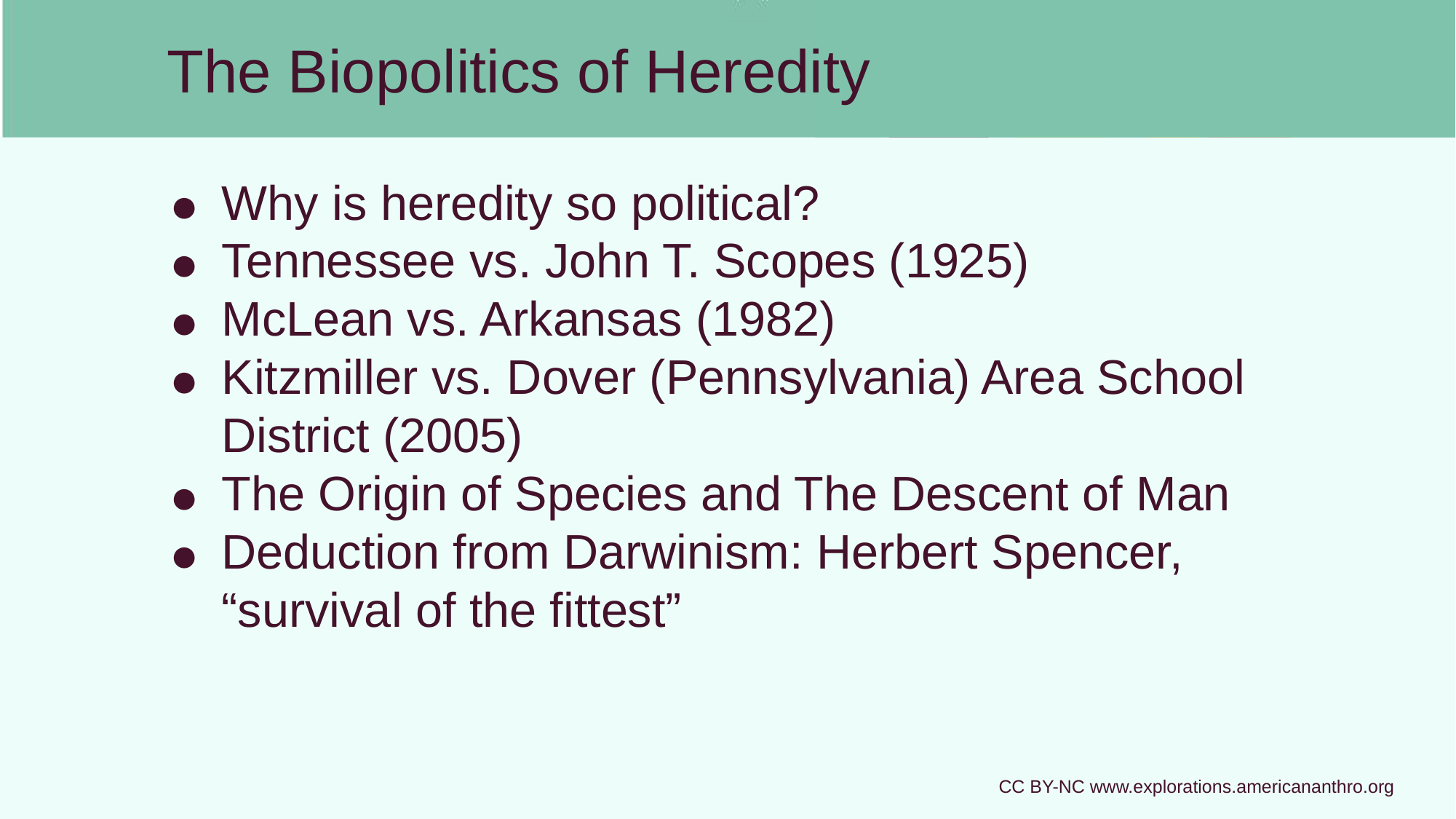

# The Biopolitics of Heredity
Why is heredity so political?
Tennessee vs. John T. Scopes (1925)
McLean vs. Arkansas (1982)
Kitzmiller vs. Dover (Pennsylvania) Area School District (2005)
The Origin of Species and The Descent of Man
Deduction from Darwinism: Herbert Spencer,  “survival of the fittest”